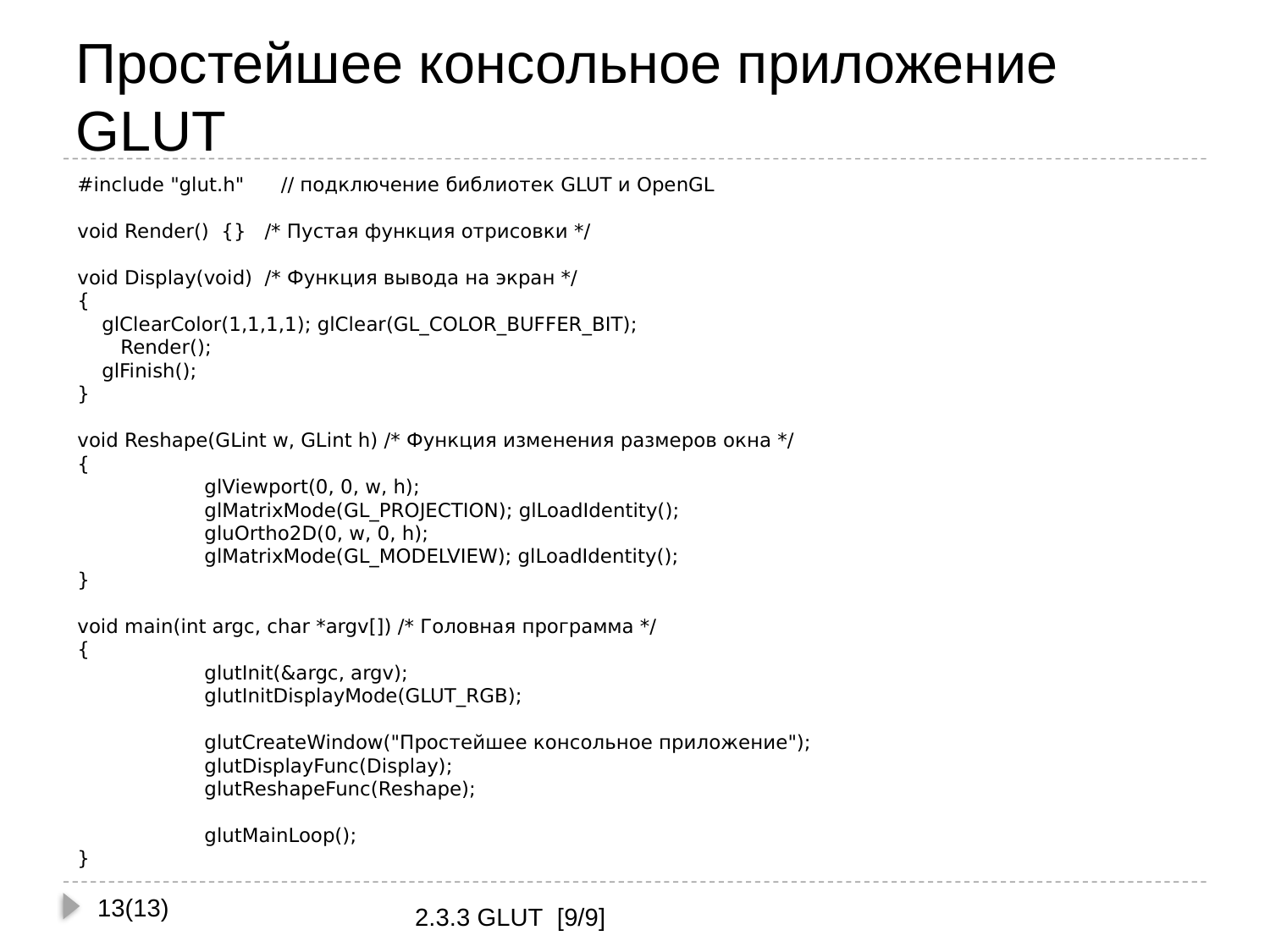

# Простейшее консольное приложение GLUT
#include "glut.h"      // подключение библиотек GLUT и OpenGL

void Render()  {}   /* Пустая функция отрисовки */

void Display(void)  /* Функция вывода на экран */
{
    glClearColor(1,1,1,1); glClear(GL_COLOR_BUFFER_BIT);
       Render();
    glFinish();
}

void Reshape(GLint w, GLint h) /* Функция изменения размеров окна */
{
	glViewport(0, 0, w, h);
	glMatrixMode(GL_PROJECTION); glLoadIdentity();
	gluOrtho2D(0, w, 0, h);
	glMatrixMode(GL_MODELVIEW); glLoadIdentity();
}

void main(int argc, char *argv[]) /* Головная программа */
{
	glutInit(&argc, argv);
	glutInitDisplayMode(GLUT_RGB);

 	glutCreateWindow("Простейшее консольное приложение");
	glutDisplayFunc(Display);
	glutReshapeFunc(Reshape);

	glutMainLoop();
}
13(13)
2.3.3 GLUT  [9/9]